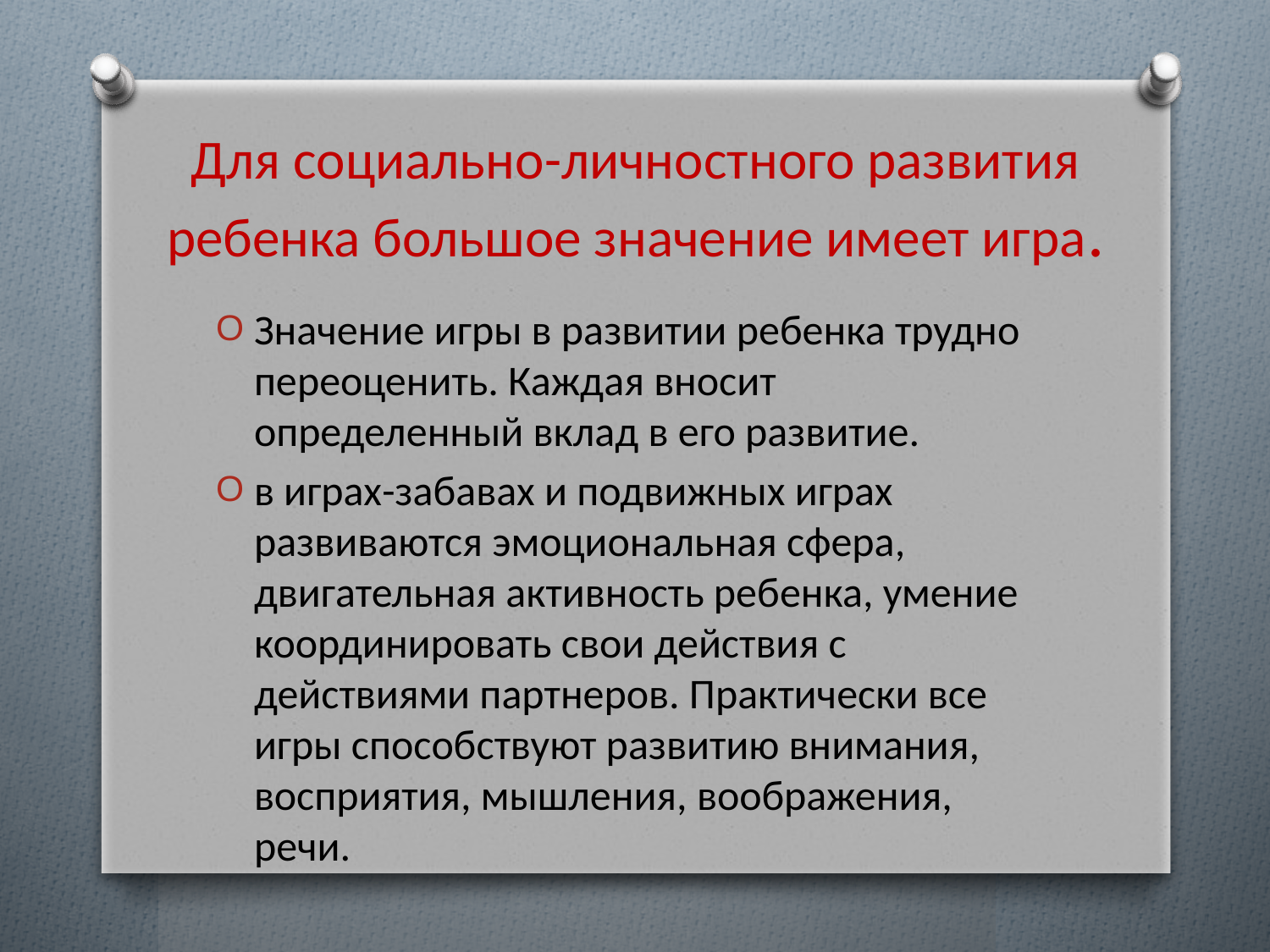

# Для социально-личностного развития ребенка большое значение имеет игра.
Значение игры в развитии ребенка трудно переоценить. Каждая вносит определенный вклад в его развитие.
в играх-забавах и подвижных играх развиваются эмоциональная сфера, двигательная активность ребенка, умение координировать свои действия с действиями партнеров. Практически все игры способствуют развитию внимания, восприятия, мышления, воображения, речи.